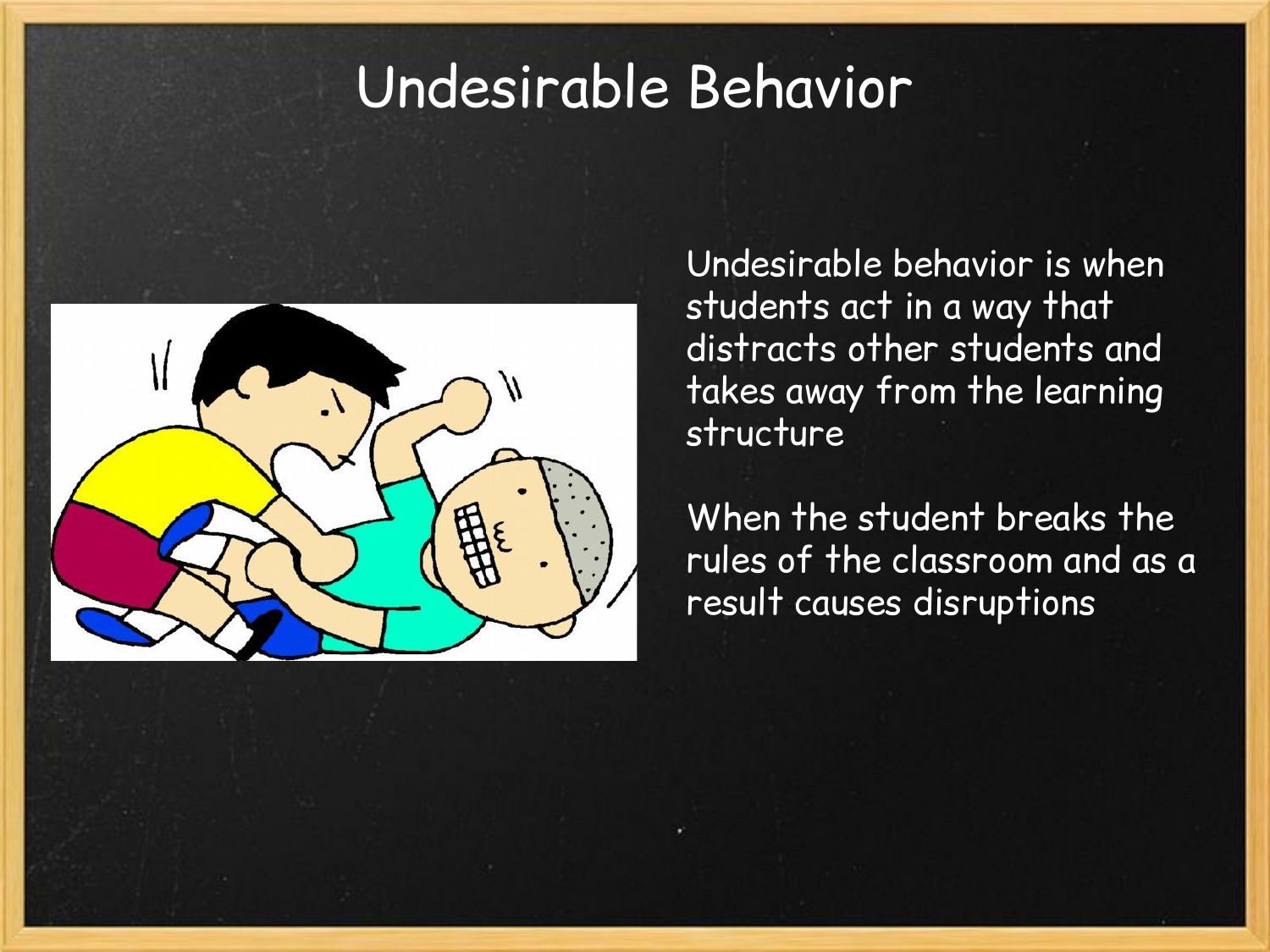

# Undesirable Behavior
Undesirable behavior is when students act in a way that distracts other students and takes away from the learning structure

When the student breaks the rules of the classroom and as a result causes disruptions